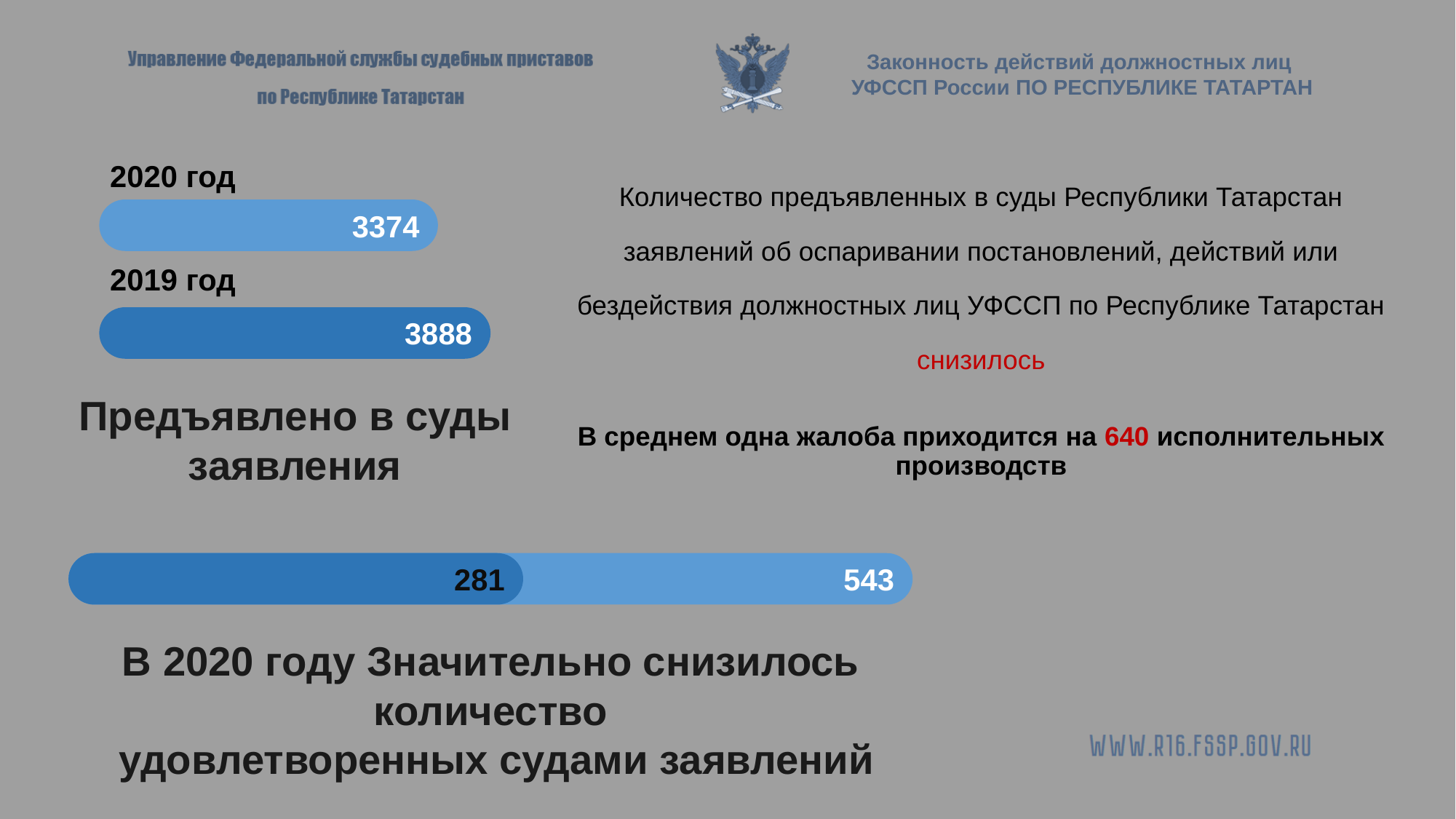

Законность действий должностных лиц
УФССП России ПО РЕСПУБЛИКЕ ТАТАРТАН
2020 год
Количество предъявленных в суды Республики Татарстан заявлений об оспаривании постановлений, действий или бездействия должностных лиц УФССП по Республике Татарстан снизилось

В среднем одна жалоба приходится на 640 исполнительных производств
3374
2019 год
3888
Предъявлено в суды заявления
543
281
В 2020 году Значительно снизилось количество
 удовлетворенных судами заявлений